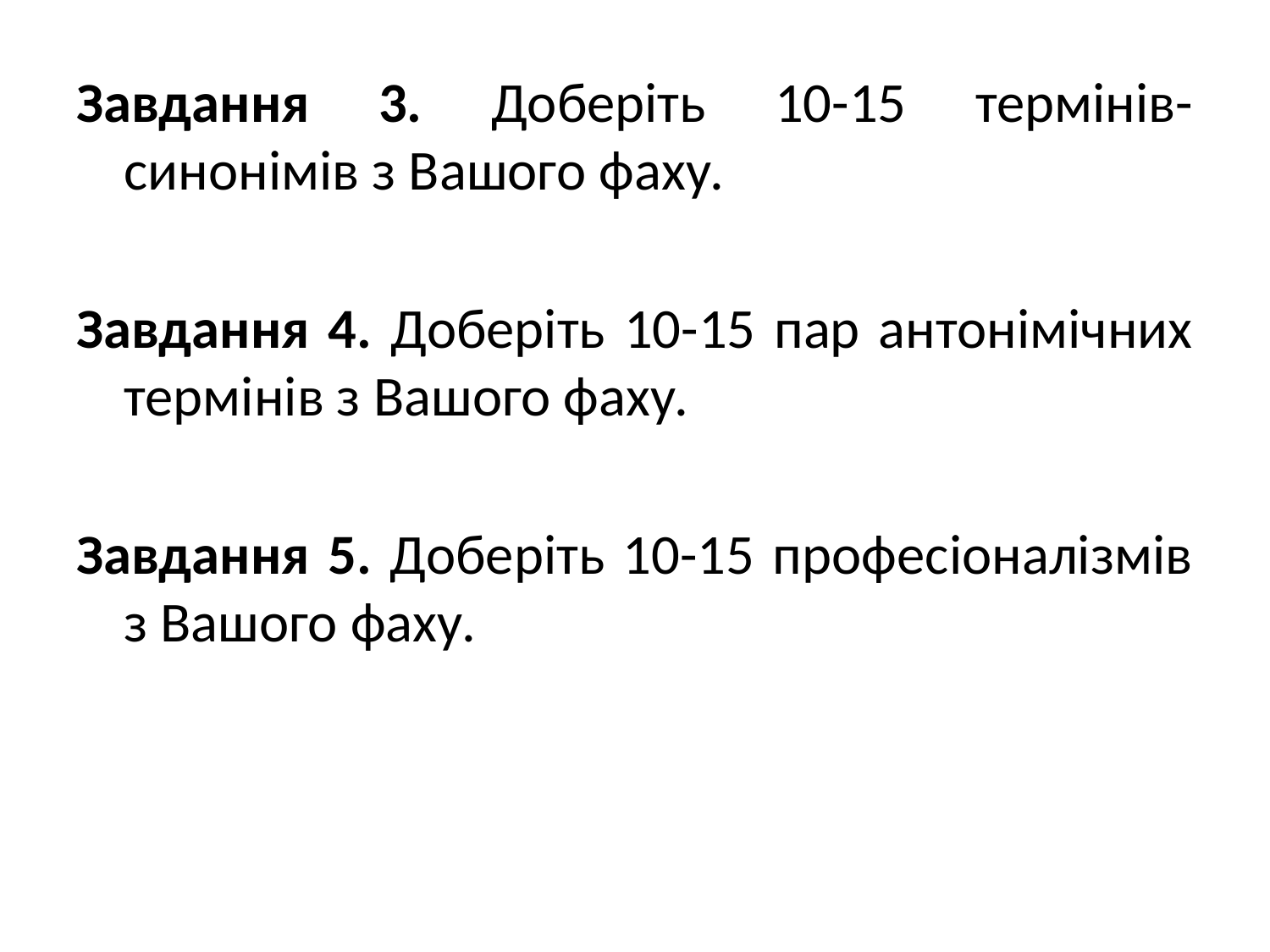

Завдання 3. Доберіть 10-15 термінів-синонімів з Вашого фаху.

Завдання 4. Доберіть 10-15 пар антонімічних термінів з Вашого фаху.

Завдання 5. Доберіть 10-15 професіоналізмів з Вашого фаху.